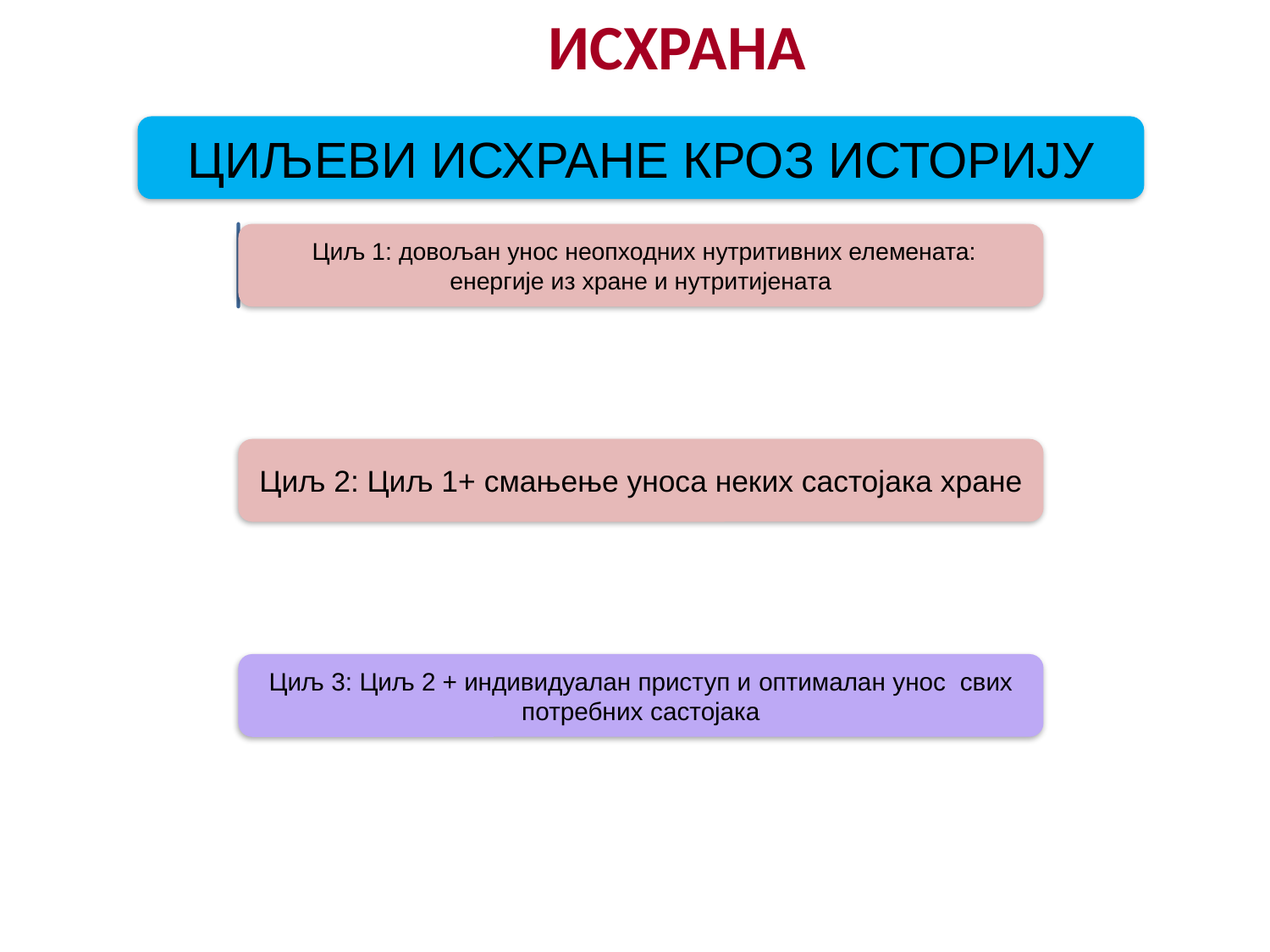

ИСХРАНА
ЦИЉЕВИ ИСХРАНЕ КРОЗ ИСТОРИЈУ
 Циљ 1: довољан унос неопходних нутритивних елемената: енергије из хране и нутритијената
Циљ 2: Циљ 1+ смањење уноса неких састојака хране
Циљ 3: Циљ 2 + индивидуалан приступ и оптималан унос  свих потребних састојака